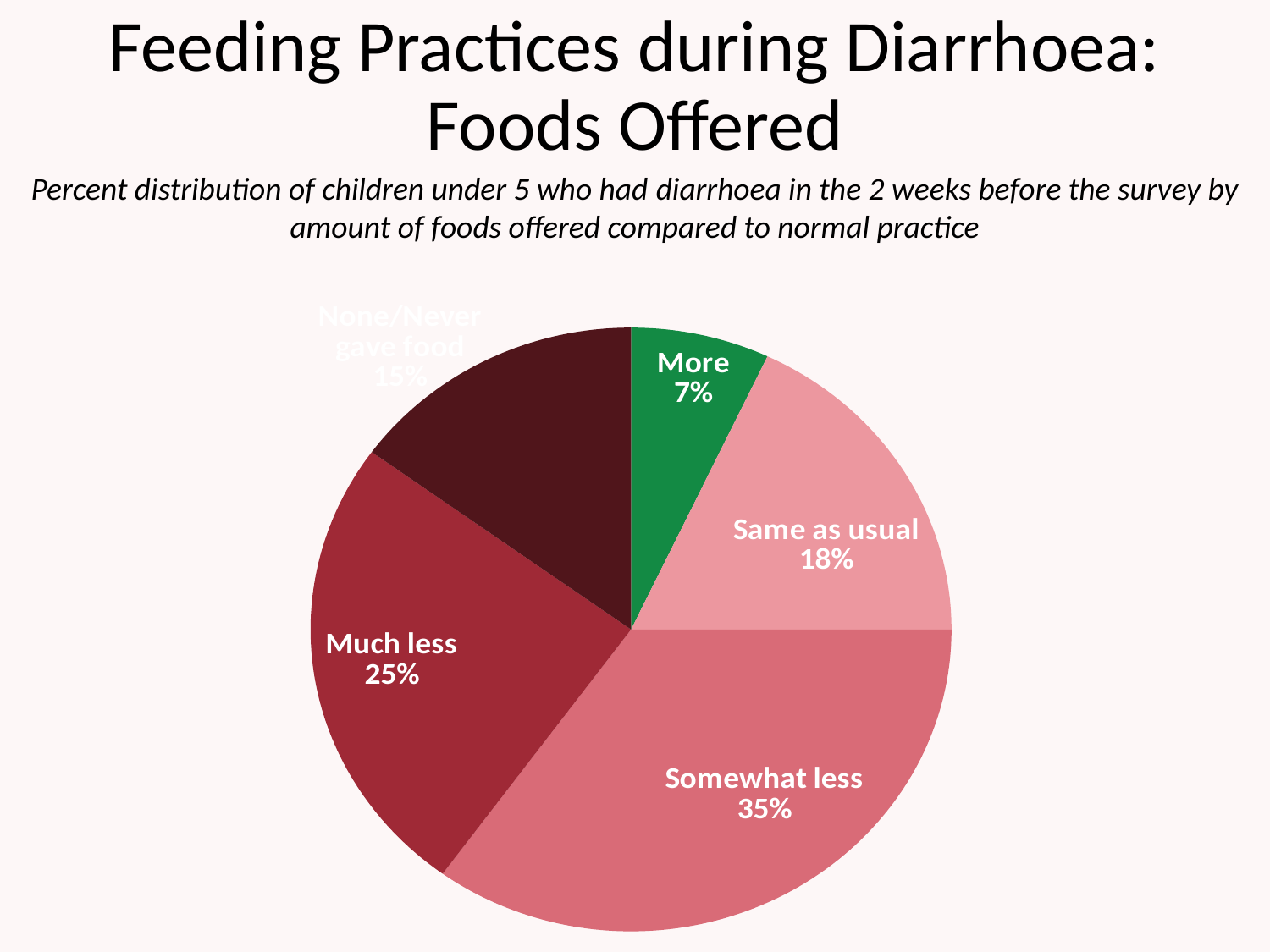

# Feeding Practices during Diarrhoea: Foods Offered
Percent distribution of children under 5 who had diarrhoea in the 2 weeks before the survey by amount of foods offered compared to normal practice

### Chart

| Category | Series 1 |
|---|---|
| More | 7.0 |
| Same as usual | 18.0 |
| Somewhat less | 35.0 |
| Much less | 25.0 |
| None/Never gave food | 15.0 |